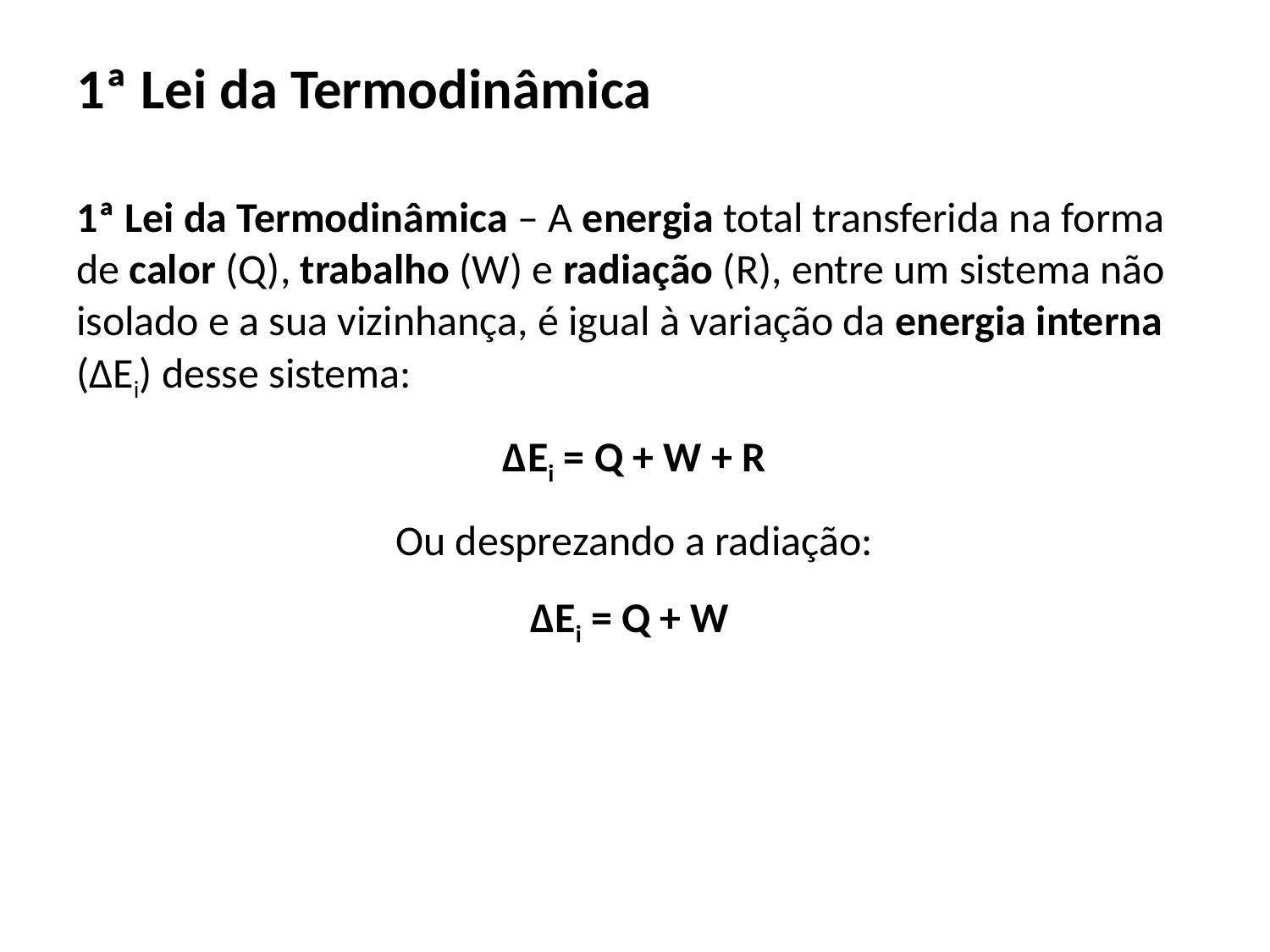

# 1ª Lei da Termodinâmica
1ª Lei da Termodinâmica – A energia total transferida na forma de calor (Q), trabalho (W) e radiação (R), entre um sistema não isolado e a sua vizinhança, é igual à variação da energia interna (∆Ei) desse sistema:
∆Ei = Q + W + R
Ou desprezando a radiação:
∆Ei = Q + W